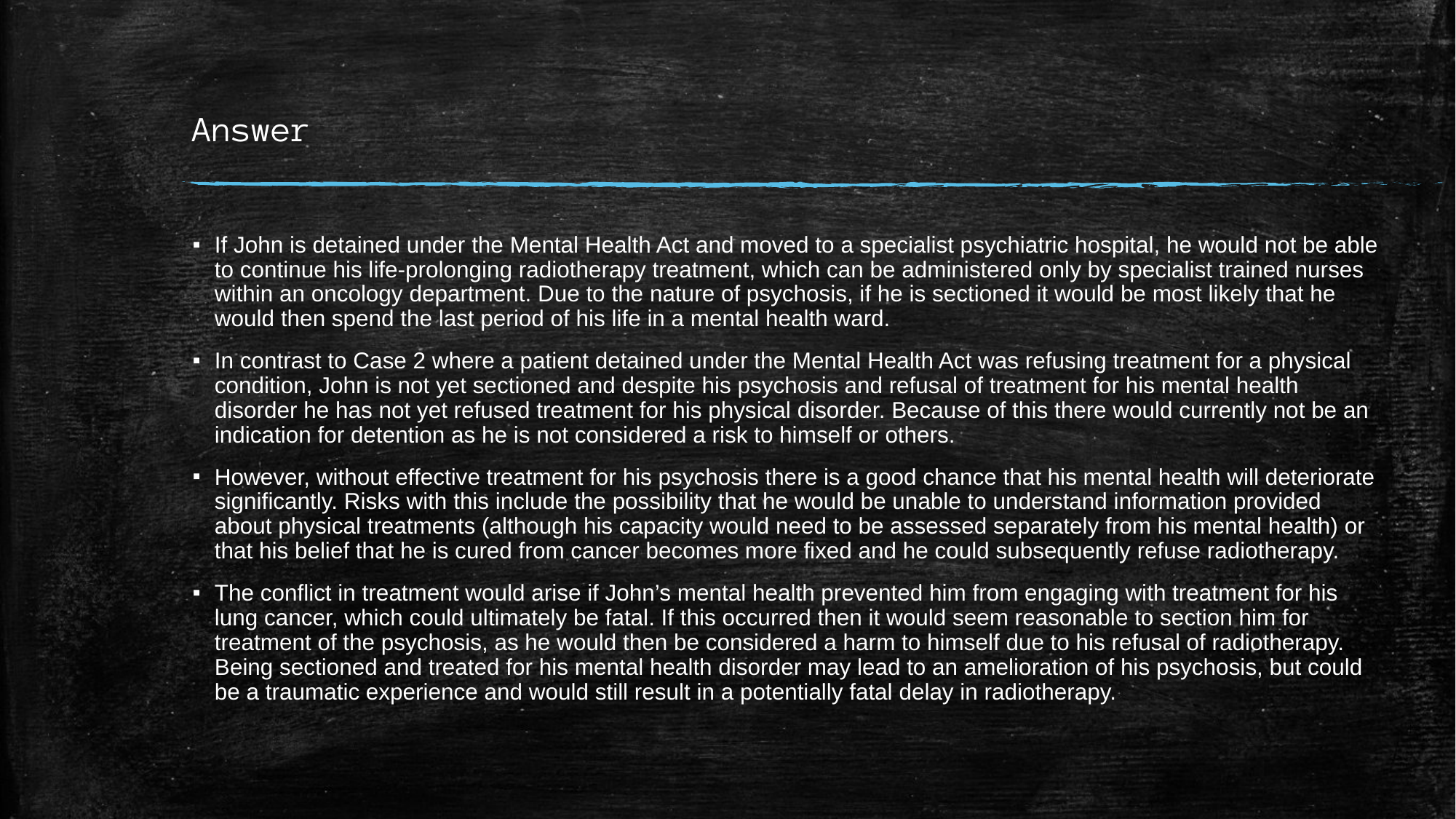

# Answer
If John is detained under the Mental Health Act and moved to a specialist psychiatric hospital, he would not be able to continue his life-prolonging radiotherapy treatment, which can be administered only by specialist trained nurses within an oncology department. Due to the nature of psychosis, if he is sectioned it would be most likely that he would then spend the last period of his life in a mental health ward.
In contrast to Case 2 where a patient detained under the Mental Health Act was refusing treatment for a physical condition, John is not yet sectioned and despite his psychosis and refusal of treatment for his mental health disorder he has not yet refused treatment for his physical disorder. Because of this there would currently not be an indication for detention as he is not considered a risk to himself or others.
However, without effective treatment for his psychosis there is a good chance that his mental health will deteriorate significantly. Risks with this include the possibility that he would be unable to understand information provided about physical treatments (although his capacity would need to be assessed separately from his mental health) or that his belief that he is cured from cancer becomes more fixed and he could subsequently refuse radiotherapy.
The conflict in treatment would arise if John’s mental health prevented him from engaging with treatment for his lung cancer, which could ultimately be fatal. If this occurred then it would seem reasonable to section him for treatment of the psychosis, as he would then be considered a harm to himself due to his refusal of radiotherapy. Being sectioned and treated for his mental health disorder may lead to an amelioration of his psychosis, but could be a traumatic experience and would still result in a potentially fatal delay in radiotherapy.